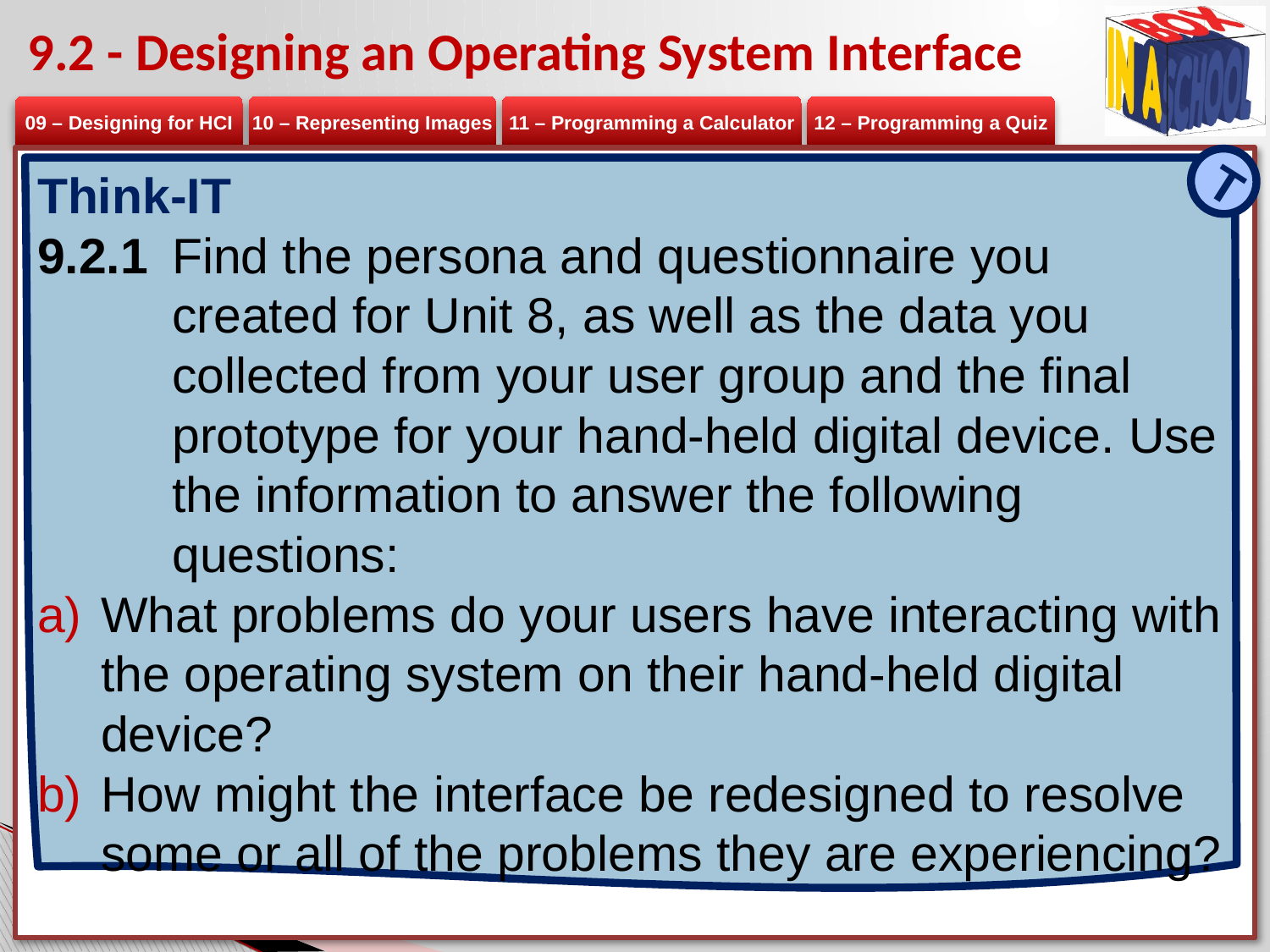

# 9.2 - Designing an Operating System Interface
T
Think-IT
9.2.1 	Find the persona and questionnaire you created for Unit 8, as well as the data you collected from your user group and the final prototype for your hand-held digital device. Use the information to answer the following questions:
What problems do your users have interacting with the operating system on their hand-held digital device?
How might the interface be redesigned to resolve some or all of the problems they are experiencing?